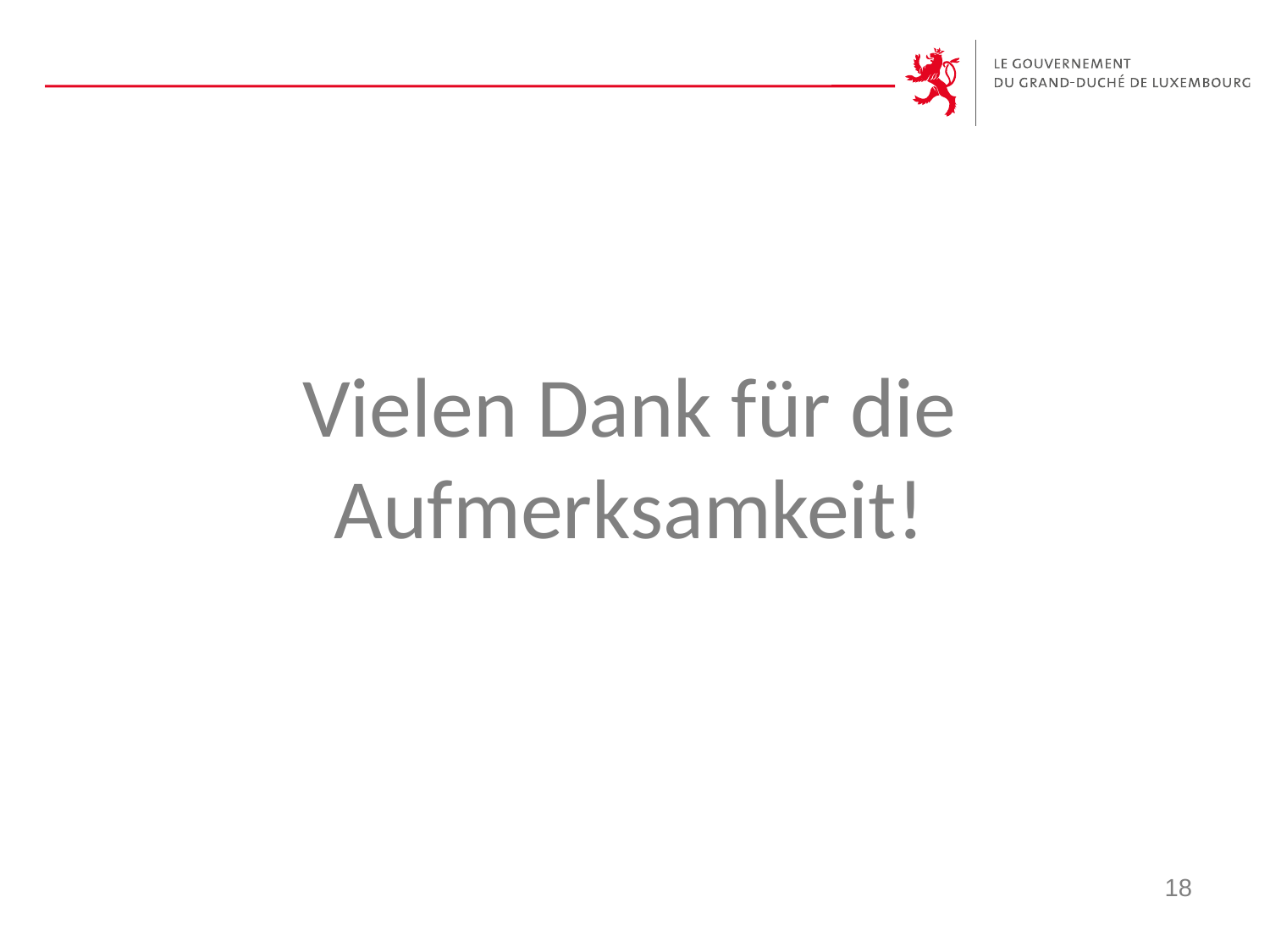

#
Vielen Dank für die Aufmerksamkeit!
18